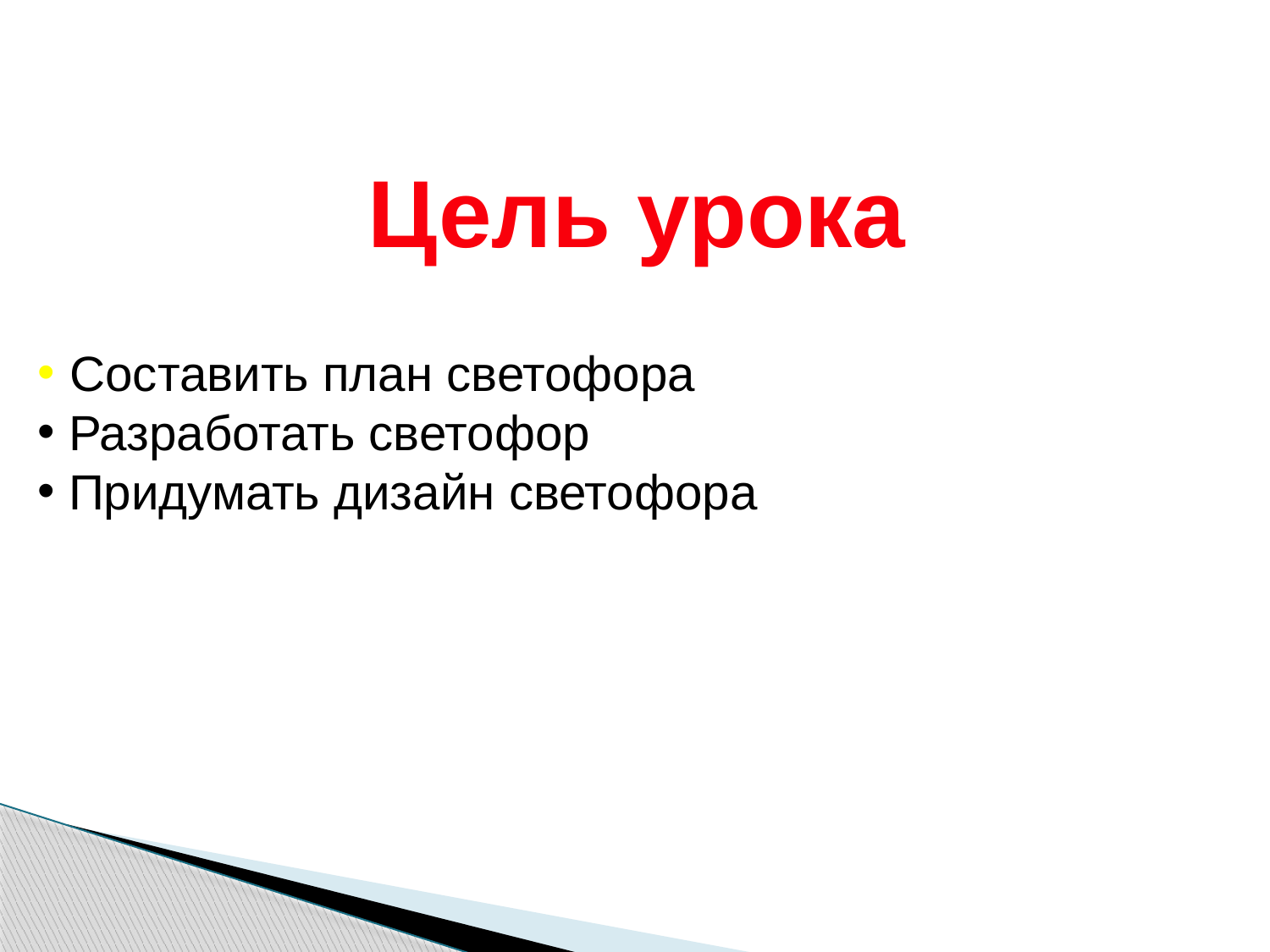

Цель урока
 Составить план светофора
 Разработать светофор
 Придумать дизайн светофора